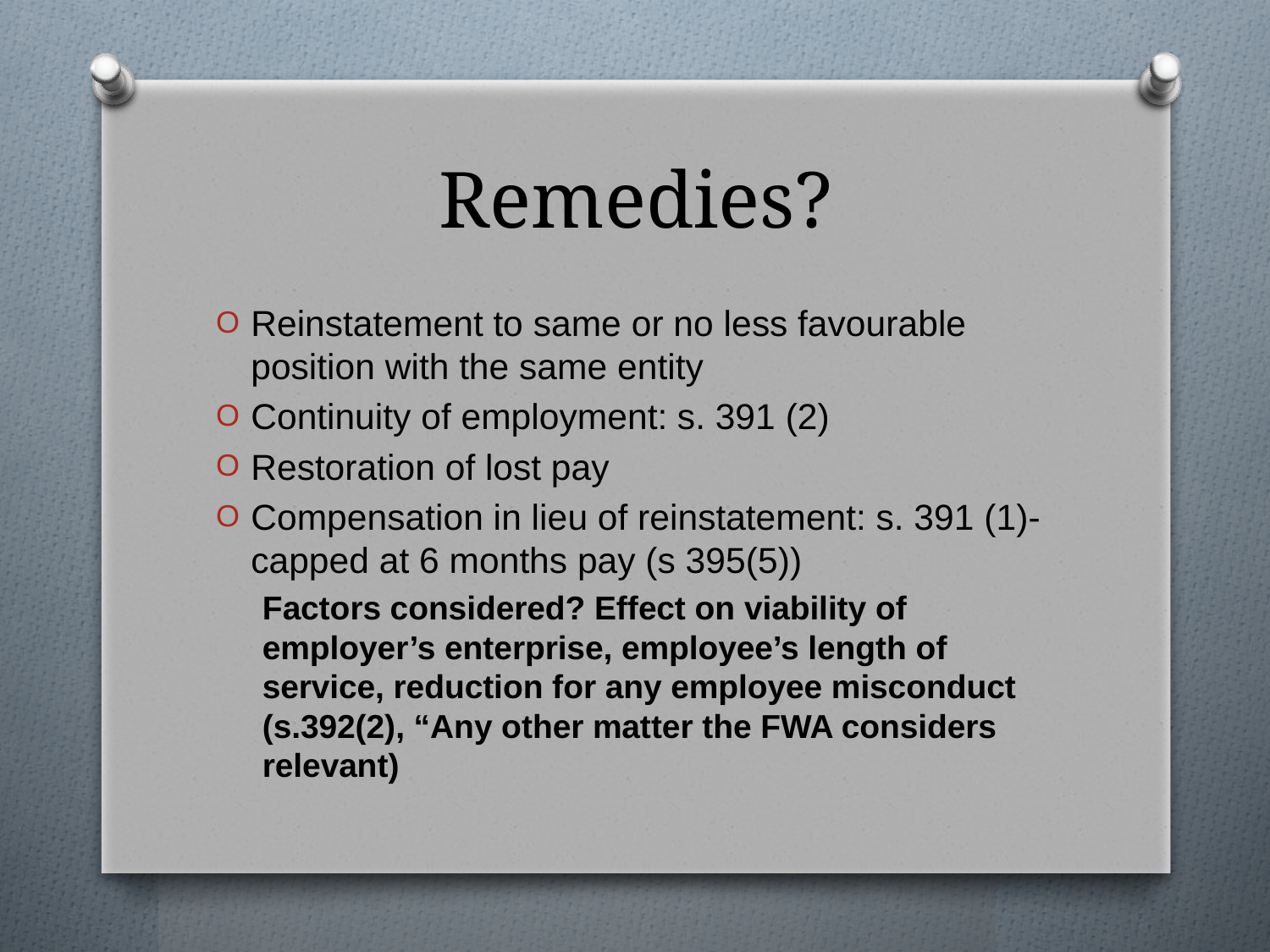

# Remedies?
Reinstatement to same or no less favourable position with the same entity
Continuity of employment: s. 391 (2)
Restoration of lost pay
Compensation in lieu of reinstatement: s. 391 (1)- capped at 6 months pay (s 395(5))
Factors considered? Effect on viability of employer’s enterprise, employee’s length of service, reduction for any employee misconduct (s.392(2), “Any other matter the FWA considers relevant)